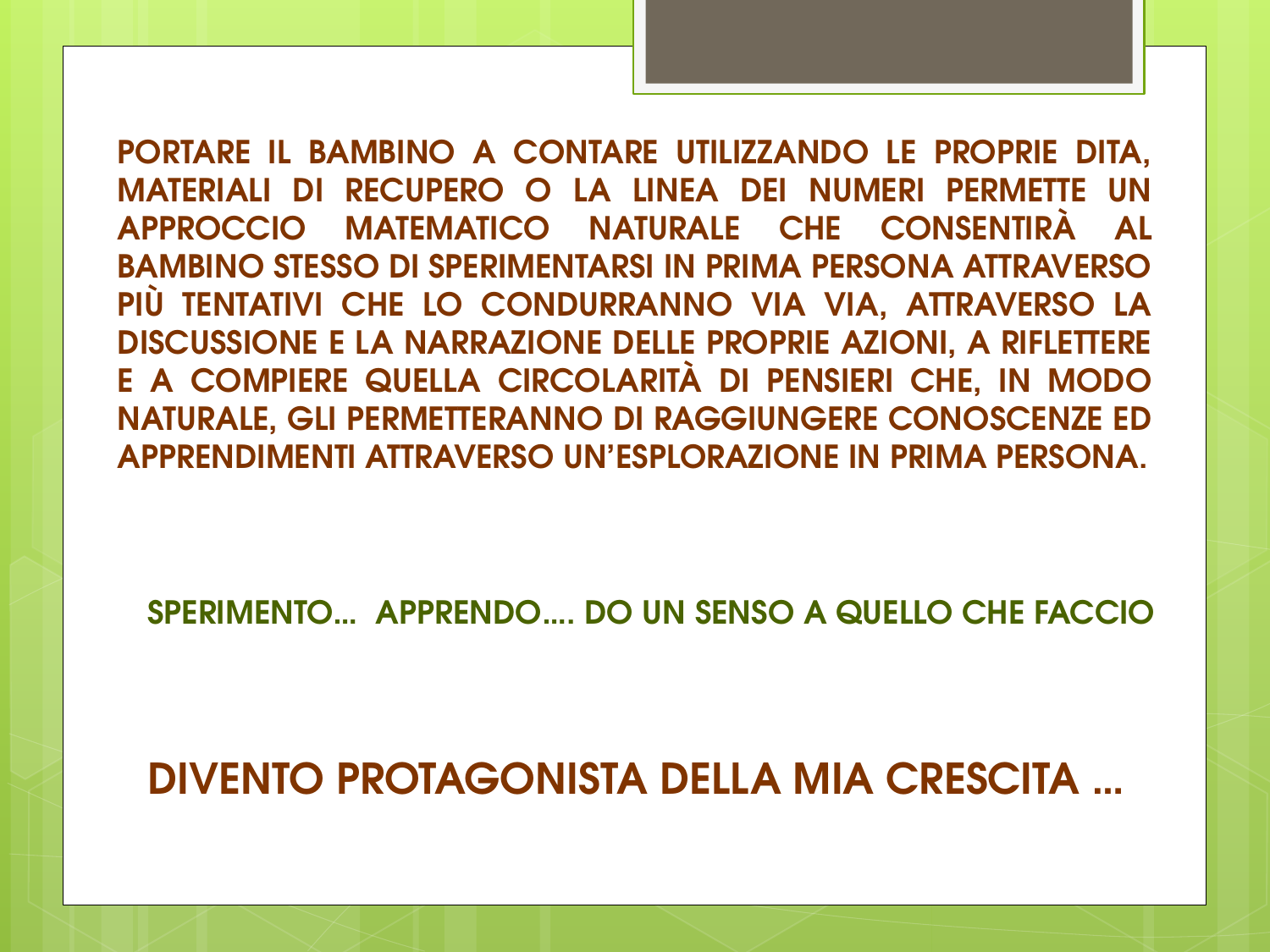

PORTARE IL BAMBINO A CONTARE UTILIZZANDO LE PROPRIE DITA, MATERIALI DI RECUPERO O LA LINEA DEI NUMERI PERMETTE UN APPROCCIO MATEMATICO NATURALE CHE CONSENTIRÀ AL BAMBINO STESSO DI SPERIMENTARSI IN PRIMA PERSONA ATTRAVERSO PIÙ TENTATIVI CHE LO CONDURRANNO VIA VIA, ATTRAVERSO LA DISCUSSIONE E LA NARRAZIONE DELLE PROPRIE AZIONI, A RIFLETTERE E A COMPIERE QUELLA CIRCOLARITÀ DI PENSIERI CHE, IN MODO NATURALE, GLI PERMETTERANNO DI RAGGIUNGERE CONOSCENZE ED APPRENDIMENTI ATTRAVERSO UN’ESPLORAZIONE IN PRIMA PERSONA.
SPERIMENTO…  APPRENDO…. DO UN SENSO A QUELLO CHE FACCIO
DIVENTO PROTAGONISTA DELLA MIA CRESCITA …